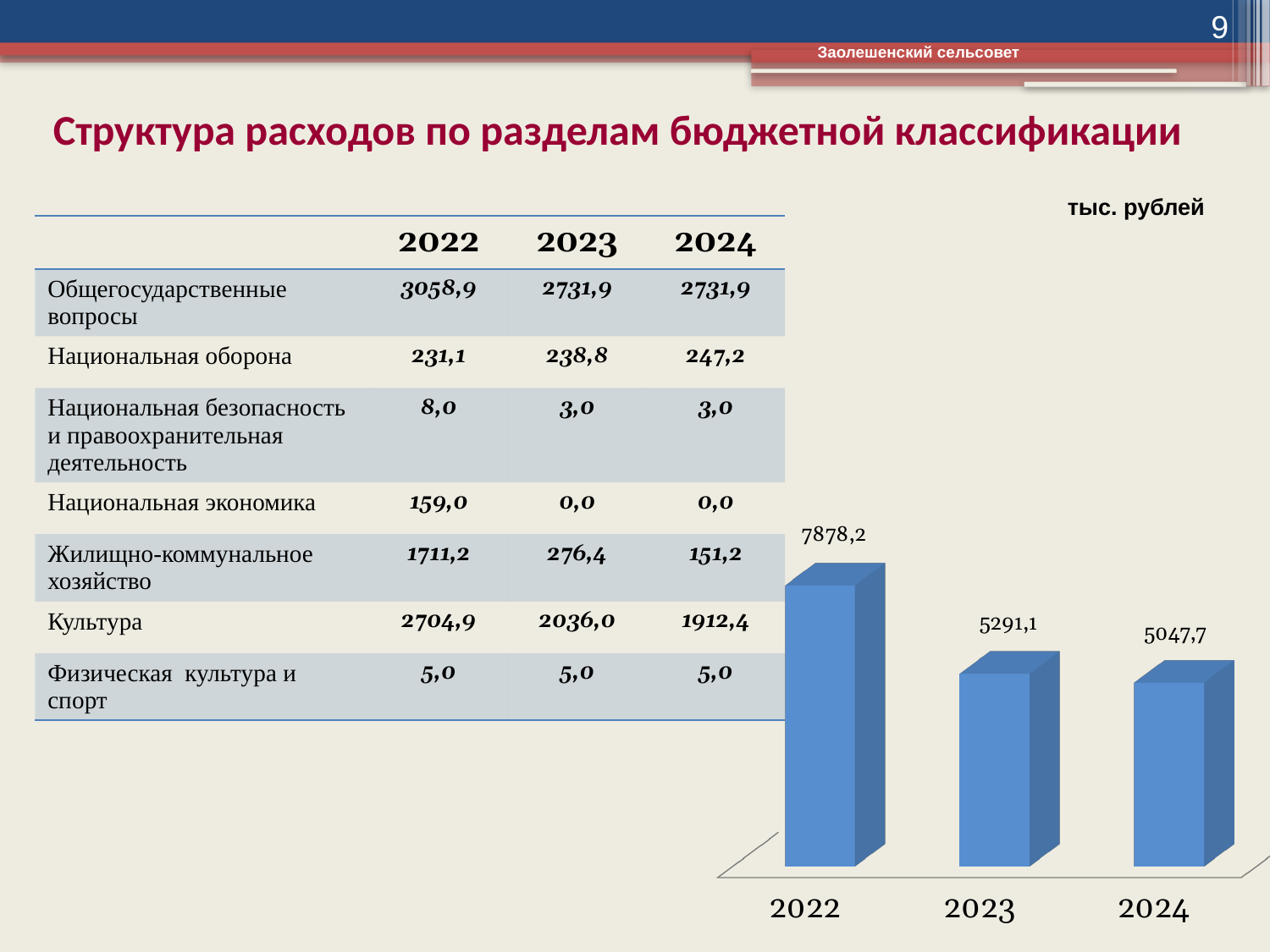

9
Заолешенский сельсовет
Структура расходов по разделам бюджетной классификации
тыс. рублей
|  | 2022 | 2023 | 2024 |
| --- | --- | --- | --- |
| Общегосударственные вопросы | 3058,9 | 2731,9 | 2731,9 |
| Национальная оборона | 231,1 | 238,8 | 247,2 |
| Национальная безопасность и правоохранительная деятельность | 8,0 | 3,0 | 3,0 |
| Национальная экономика | 159,0 | 0,0 | 0,0 |
| Жилищно-коммунальное хозяйство | 1711,2 | 276,4 | 151,2 |
| Культура | 2704,9 | 2036,0 | 1912,4 |
| Физическая культура и спорт | 5,0 | 5,0 | 5,0 |

[unsupported chart]